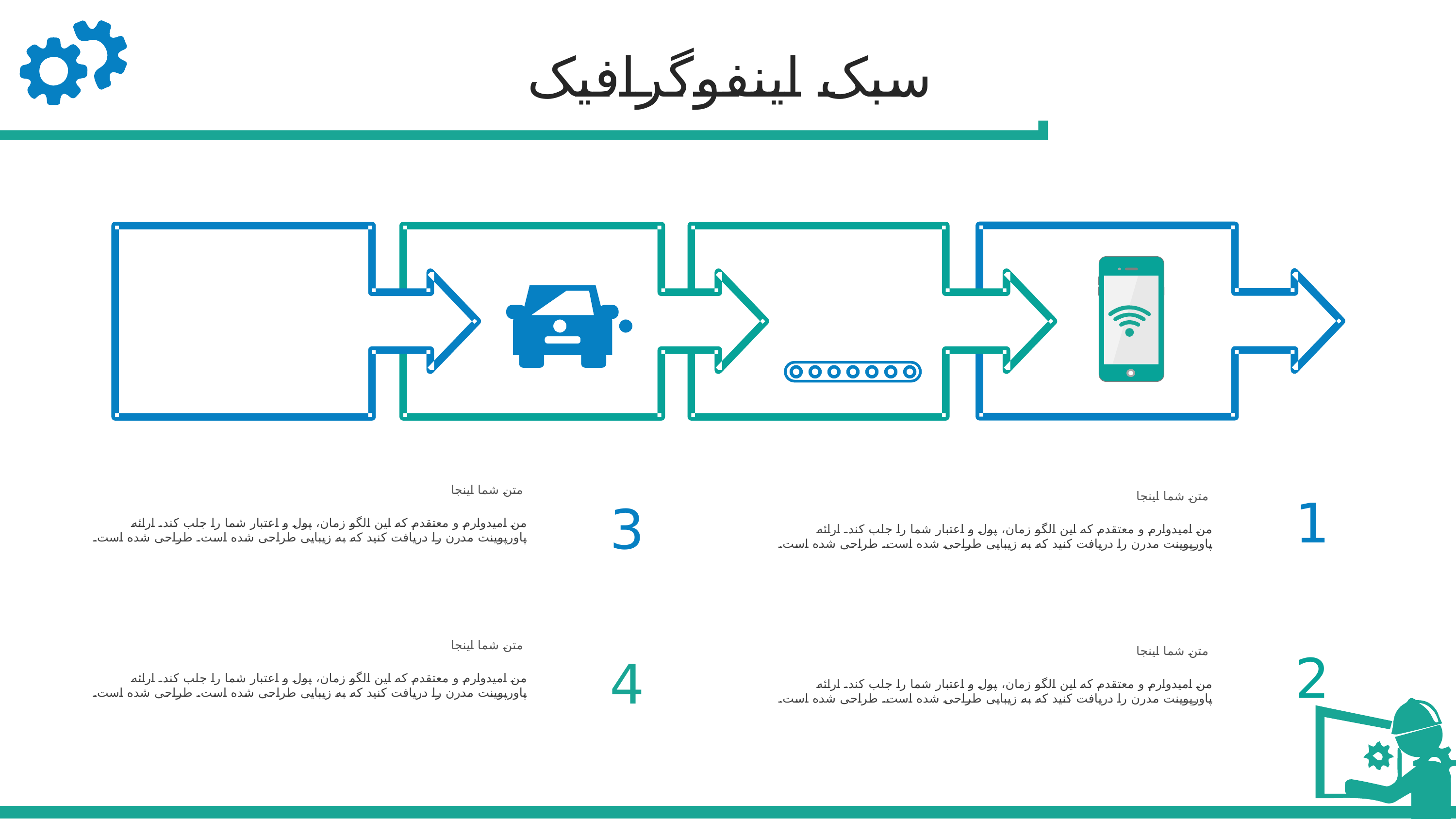

سبک اینفوگرافیک

متن شما اینجا
متن شما اینجا
1
3
من امیدوارم و معتقدم که این الگو زمان، پول و اعتبار شما را جلب کند. ارائه پاورپوینت مدرن را دریافت کنید که به زیبایی طراحی شده است. طراحی شده است.
من امیدوارم و معتقدم که این الگو زمان، پول و اعتبار شما را جلب کند. ارائه پاورپوینت مدرن را دریافت کنید که به زیبایی طراحی شده است. طراحی شده است.
متن شما اینجا
2
متن شما اینجا
4
من امیدوارم و معتقدم که این الگو زمان، پول و اعتبار شما را جلب کند. ارائه پاورپوینت مدرن را دریافت کنید که به زیبایی طراحی شده است. طراحی شده است.
من امیدوارم و معتقدم که این الگو زمان، پول و اعتبار شما را جلب کند. ارائه پاورپوینت مدرن را دریافت کنید که به زیبایی طراحی شده است. طراحی شده است.